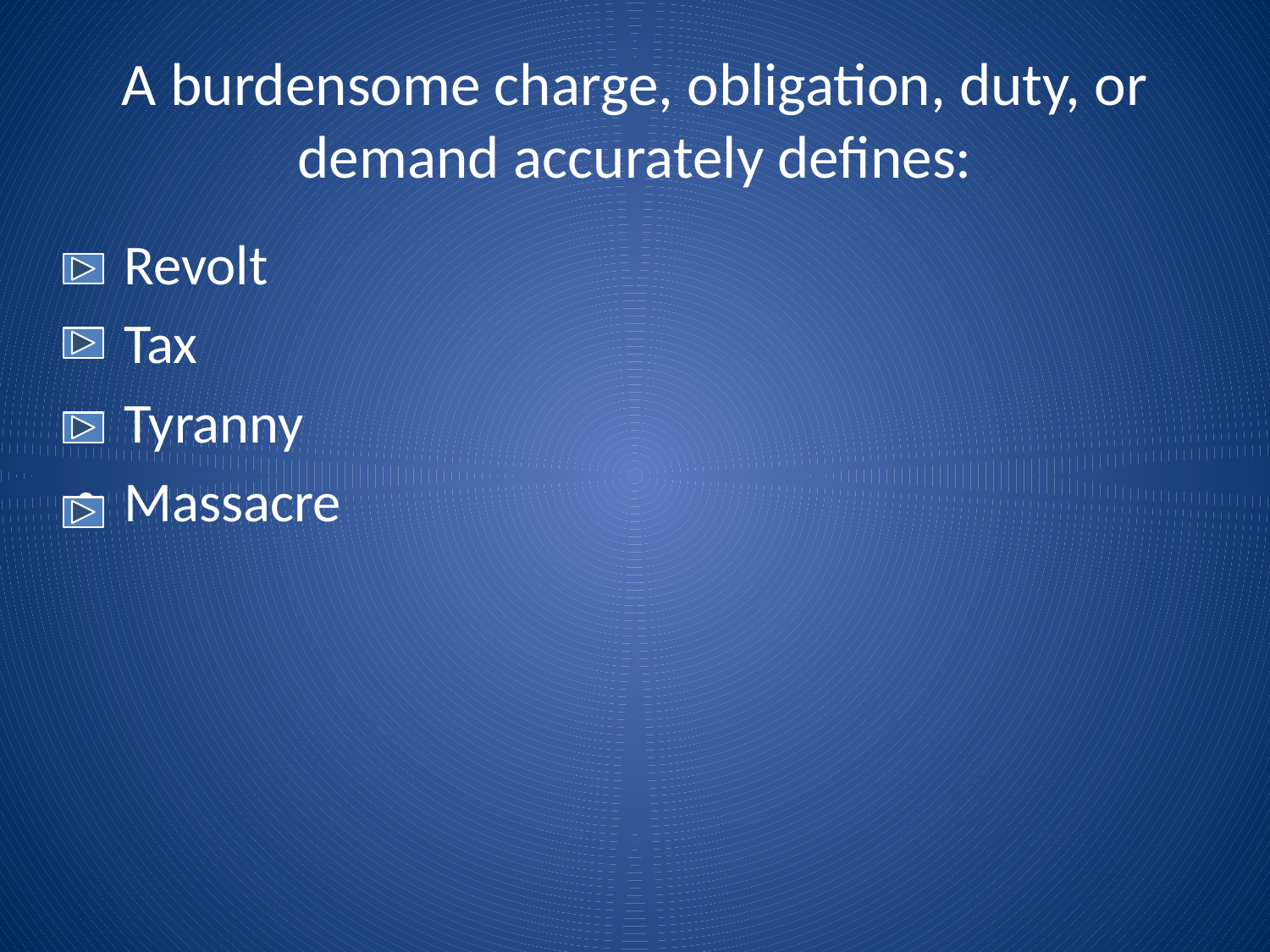

# A burdensome charge, obligation, duty, or demand accurately defines:
Revolt
Tax
Tyranny
Massacre